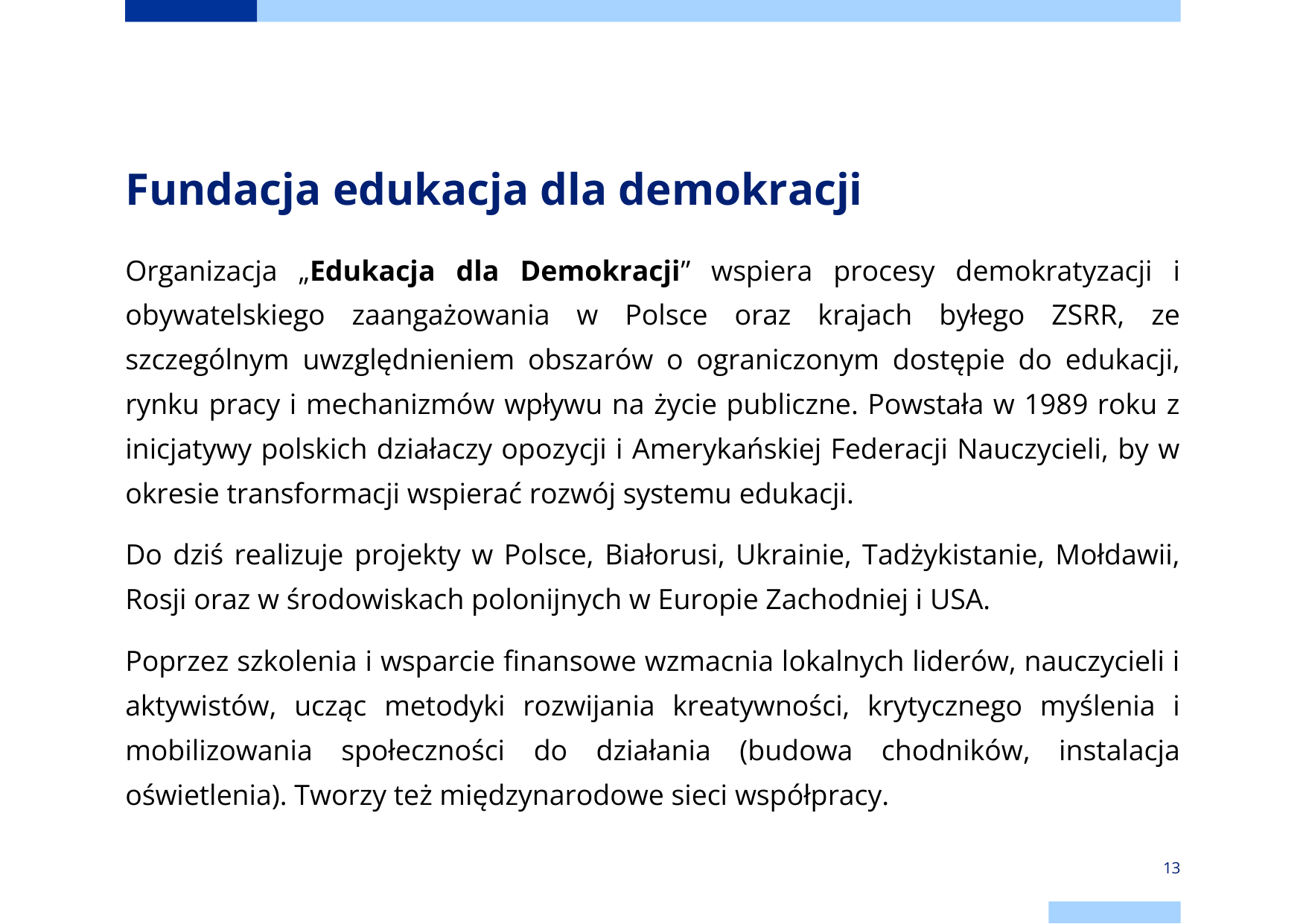

# Fundacja edukacja dla demokracji
Organizacja „Edukacja dla Demokracji” wspiera procesy demokratyzacji i obywatelskiego zaangażowania w Polsce oraz krajach byłego ZSRR, ze szczególnym uwzględnieniem obszarów o ograniczonym dostępie do edukacji, rynku pracy i mechanizmów wpływu na życie publiczne. Powstała w 1989 roku z inicjatywy polskich działaczy opozycji i Amerykańskiej Federacji Nauczycieli, by w okresie transformacji wspierać rozwój systemu edukacji.
Do dziś realizuje projekty w Polsce, Białorusi, Ukrainie, Tadżykistanie, Mołdawii, Rosji oraz w środowiskach polonijnych w Europie Zachodniej i USA.
Poprzez szkolenia i wsparcie finansowe wzmacnia lokalnych liderów, nauczycieli i aktywistów, ucząc metodyki rozwijania kreatywności, krytycznego myślenia i mobilizowania społeczności do działania (budowa chodników, instalacja oświetlenia). Tworzy też międzynarodowe sieci współpracy.
13